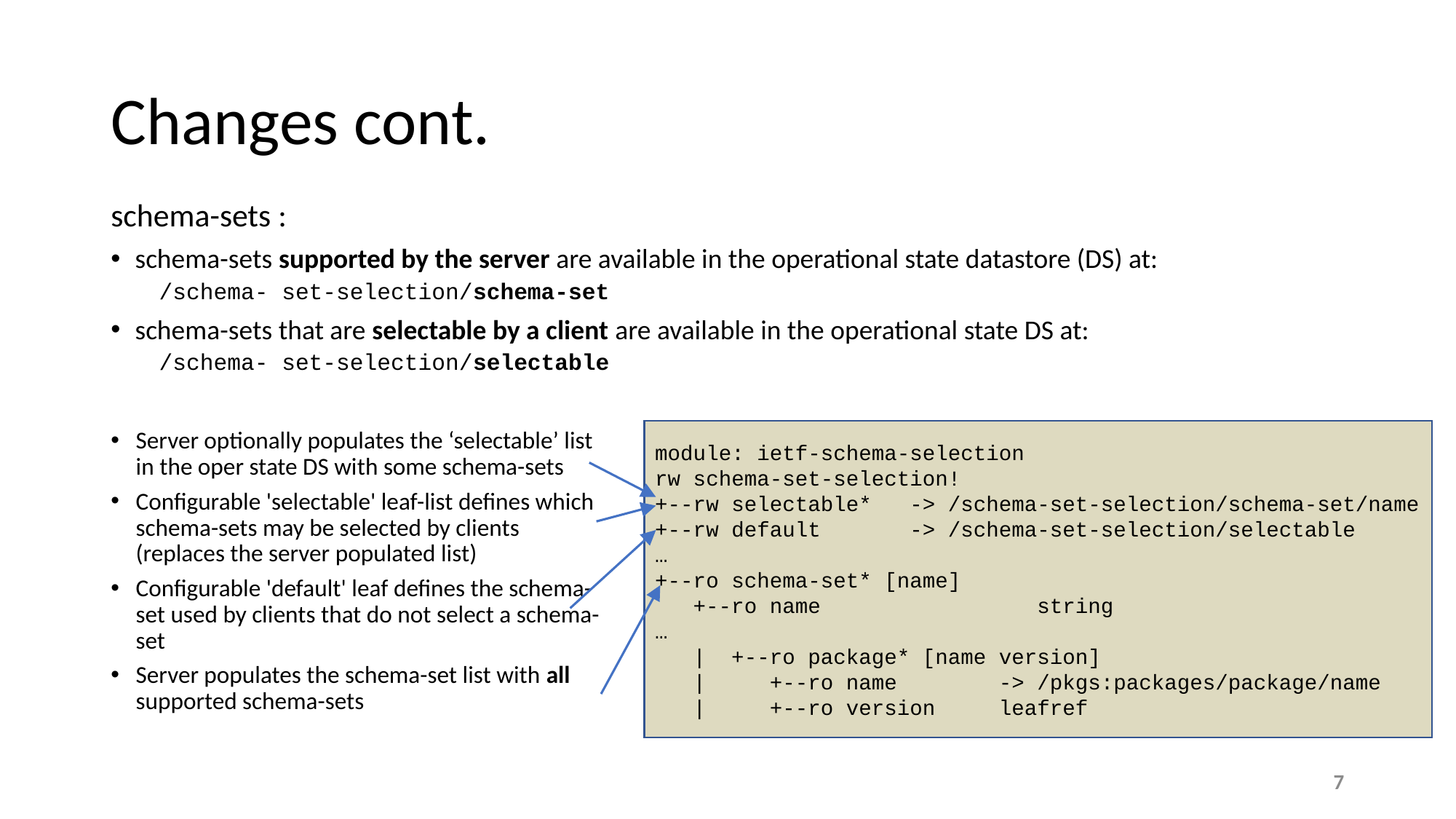

# Changes cont.
schema-sets :
schema-sets supported by the server are available in the operational state datastore (DS) at:
/schema- set-selection/schema-set
schema-sets that are selectable by a client are available in the operational state DS at:
/schema- set-selection/selectable

Server optionally populates the ‘selectable’ list in the oper state DS with some schema-sets
Configurable 'selectable' leaf-list defines which schema-sets may be selected by clients (replaces the server populated list)
Configurable 'default' leaf defines the schema-set used by clients that do not select a schema-set
Server populates the schema-set list with all supported schema-sets

module: ietf-schema-selection
rw schema-set-selection!
+--rw selectable*   -> /schema-set-selection/schema-set/name
+--rw default       -> /schema-set-selection/selectable
…
+--ro schema-set* [name]
   +--ro name                 string
…
   |  +--ro package* [name version]
   |     +--ro name        -> /pkgs:packages/package/name
   |     +--ro version     leafref
7